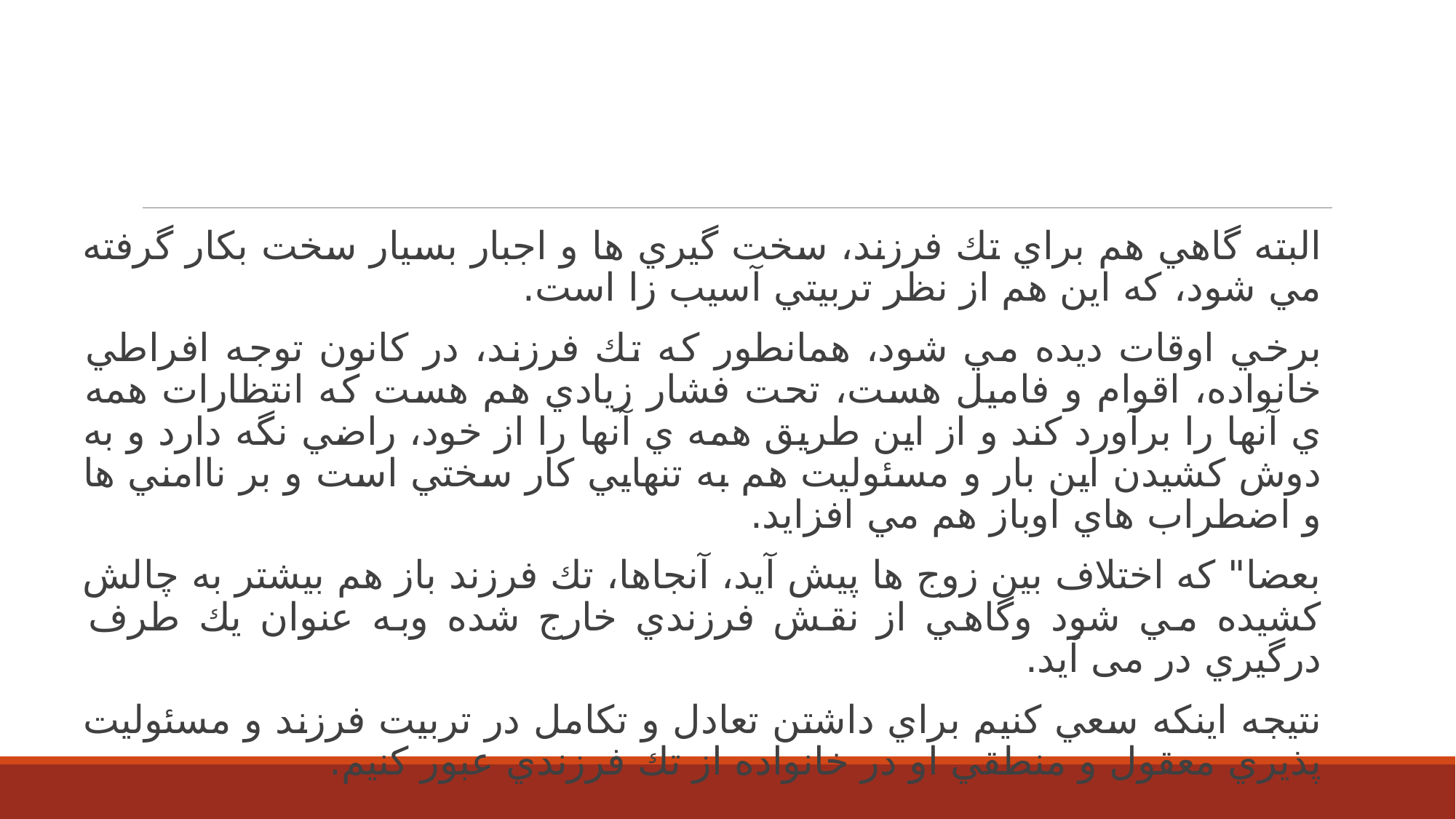

البته گاهي هم براي تك فرزند، سخت گيري ها و اجبار بسيار سخت بكار گرفته مي شود، كه اين هم از نظر تربيتي آسيب زا است.
برخي اوقات ديده مي شود، همانطور كه تك فرزند، در كانون توجه افراطي خانواده، اقوام و فاميل هست، تحت فشار زيادي هم هست كه انتظارات همه ي آنها را برآورد كند و از اين طريق همه ي آنها را از خود، راضي نگه دارد و به دوش كشيدن اين بار و مسئوليت هم به تنهايي كار سختي است و بر ناامني ها و اضطراب هاي اوباز هم مي افزايد.
بعضا" كه اختلاف بين زوج ها پيش آيد، آنجاها، تك فرزند باز هم بيشتر به چالش كشيده مي شود وگاهي از نقش فرزندي خارج شده وبه عنوان يك طرف درگيري در می آيد.
نتيجه اينكه سعي كنيم براي داشتن تعادل و تكامل در تربيت فرزند و مسئوليت پذيري معقول و منطقي او در خانواده از تك فرزندي عبور كنيم.

هرگاه در جامعه اي درصد گروه سني بيش از 60 تا65 سال افزايش يابد، و به مرز 8 درصد برسد مي گويند آن كشور وارد فاز نخست سالمندي شده واگر باز هم افزايش يافته وبيش از 14 درصد برسد، آن كشورسالمند شده است.
واگر اين افزايش بيش از 21 درصد باشد آن كشور فوق سالمند شده است
اکنون كشورهاي آلمان، ايتاليا وژاپن دراين مرحله هستند.
درحال حاضر ايران كشوري است با 6/400 سالمند يعني درصدي سالمندي8/2 است .پس در فاز نخست سالمندي هستيم. اگر روند نرخ باروري كنوني ادامه يابد، سالمندان ما در سه دهه ی آينده 3 برابر خواهد شد، يعني بيش از 20 ميليون، در چنين حالتي در یک شاخص مثلا تخت هاي بيمارستاني ما حداقل بايد 3 برابر ميزان كنوني افزایش داشته باشیم.